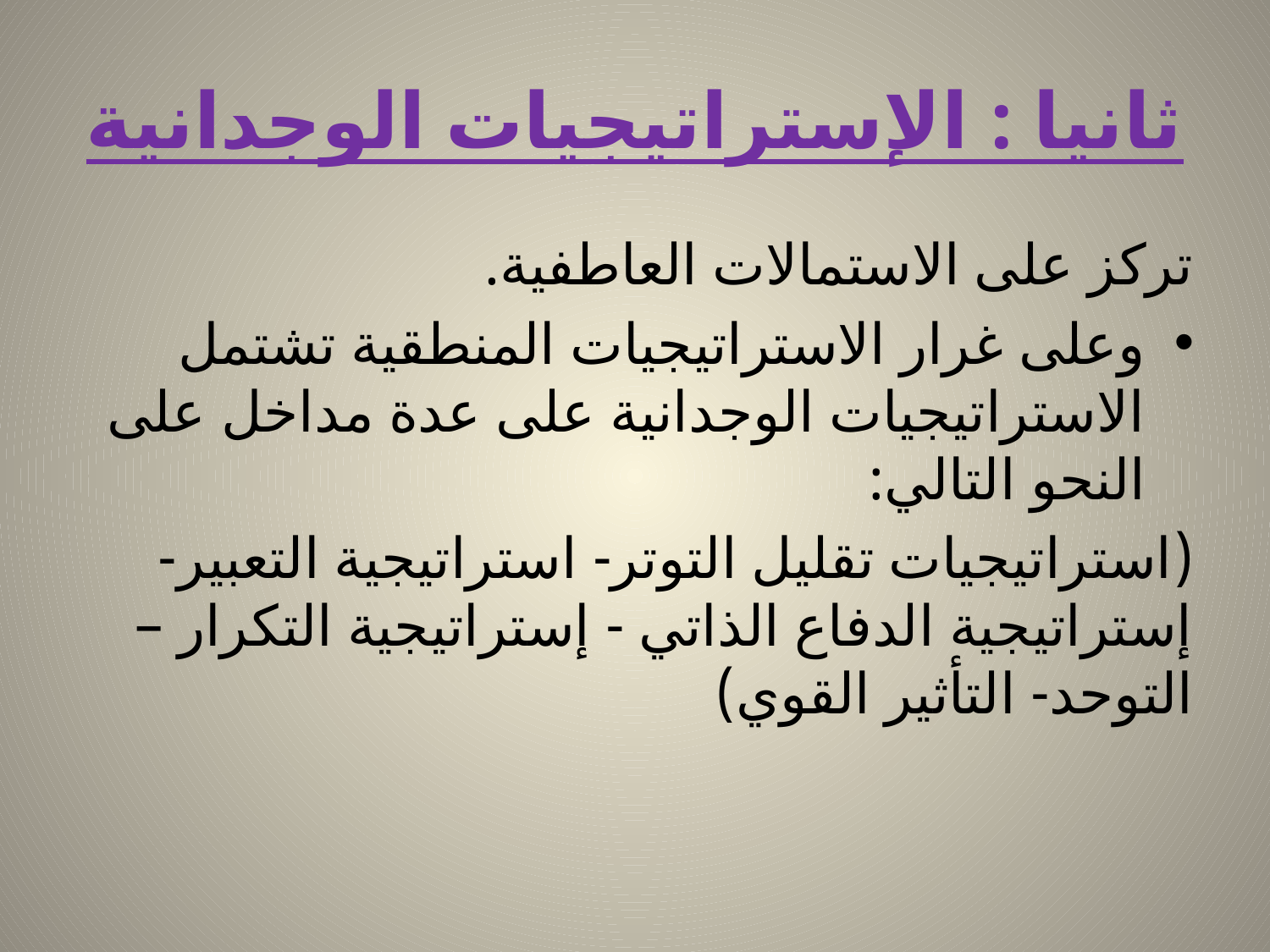

# ثانيا : الإستراتيجيات الوجدانية
تركز على الاستمالات العاطفية.
وعلى غرار الاستراتيجيات المنطقية تشتمل الاستراتيجيات الوجدانية على عدة مداخل على النحو التالي:
(استراتيجيات تقليل التوتر- استراتيجية التعبير- إستراتيجية الدفاع الذاتي - إستراتيجية التكرار – التوحد- التأثير القوي)